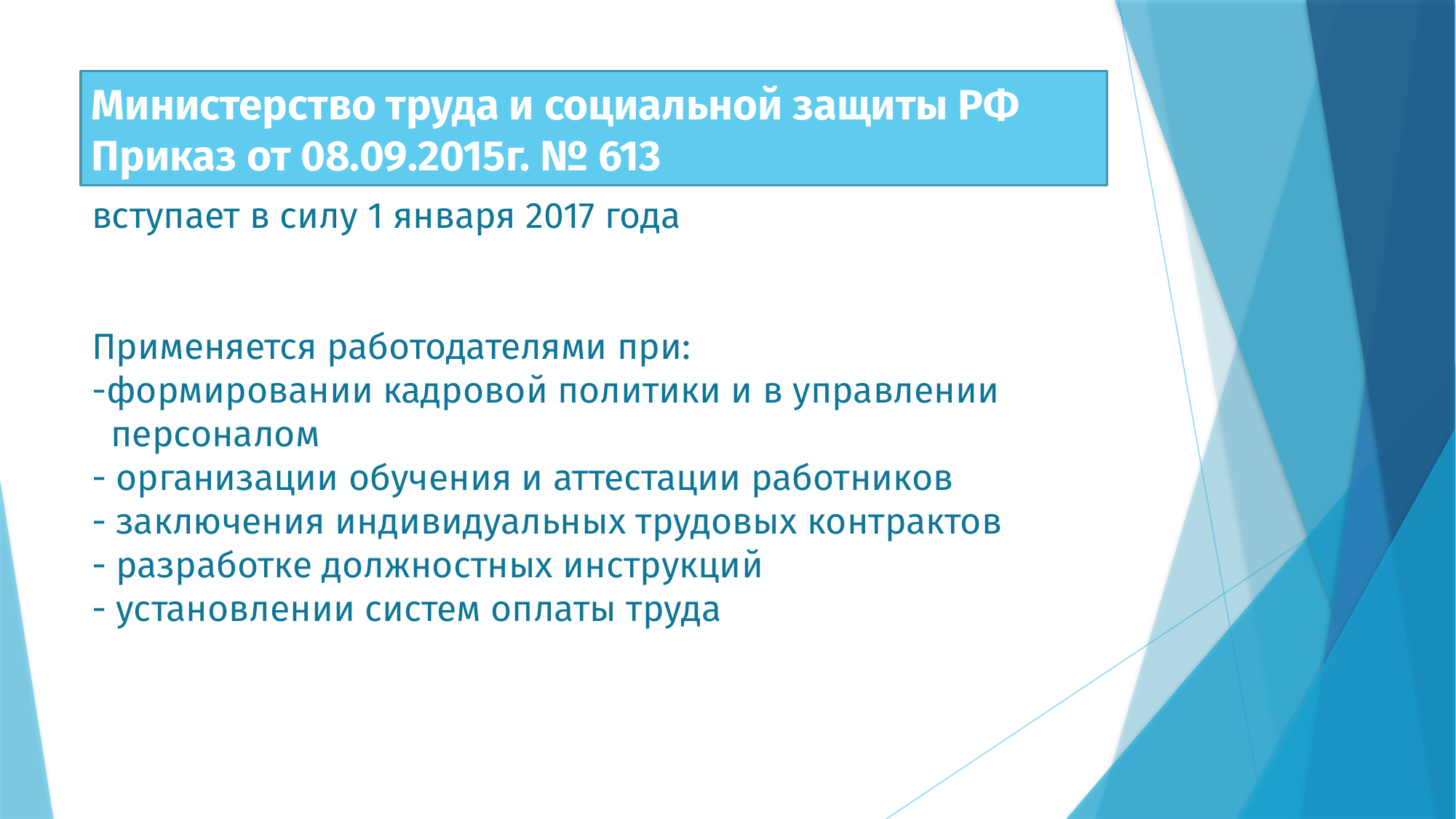

Министерство труда и социальной защиты РФ
Приказ от 08.09.2015г. № 613
# вступает в силу 1 января 2017 года Применяется работодателями при: -формировании кадровой политики и в управлении персоналом - организации обучения и аттестации работников - заключения индивидуальных трудовых контрактов - разработке должностных инструкций - установлении систем оплаты труда